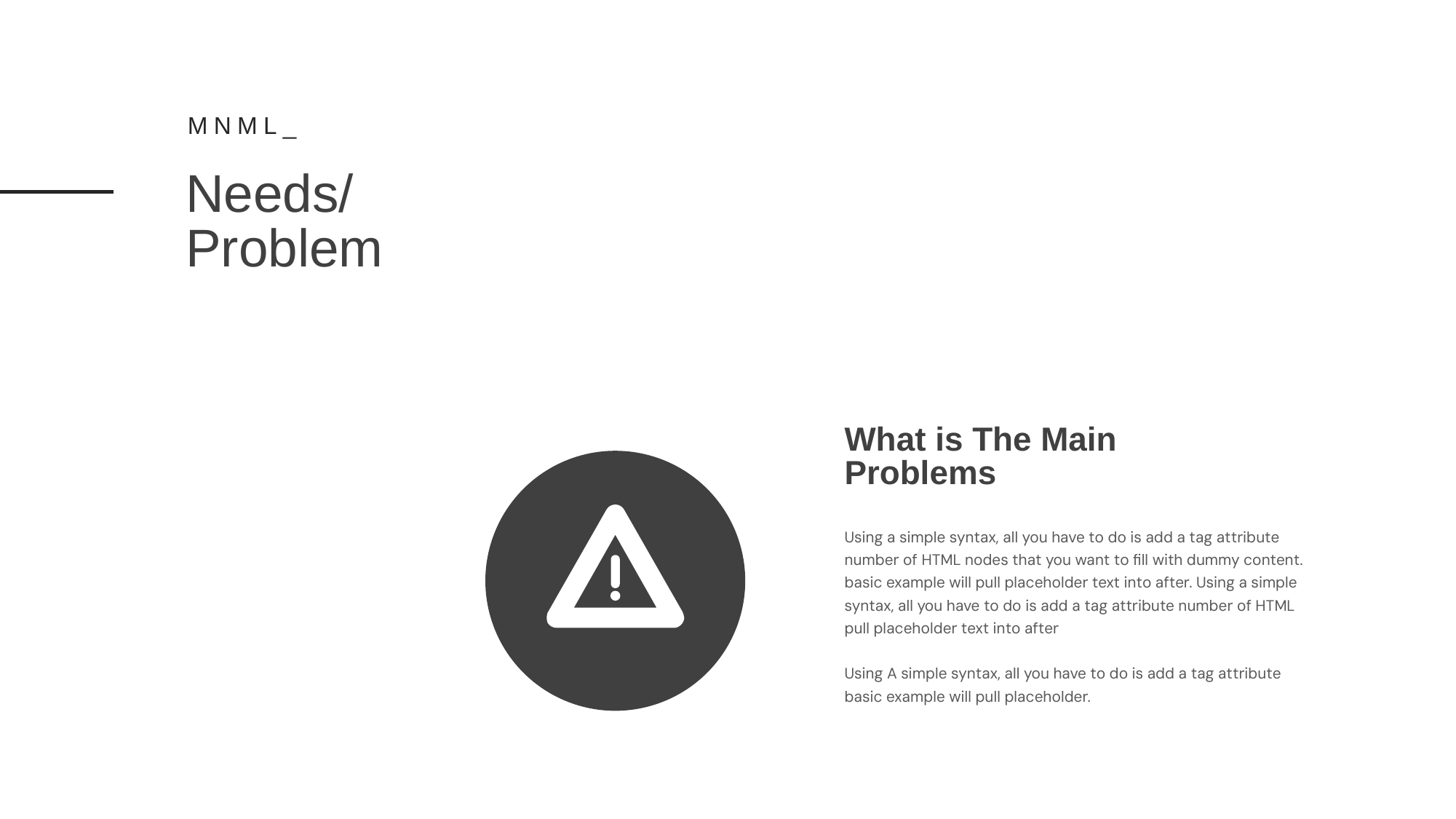

Mnml_
Needs/
Problem

What is The Main Problems

Using a simple syntax, all you have to do is add a tag attribute number of HTML nodes that you want to fill with dummy content. basic example will pull placeholder text into after. Using a simple syntax, all you have to do is add a tag attribute number of HTML pull placeholder text into after

Using A simple syntax, all you have to do is add a tag attribute basic example will pull placeholder.